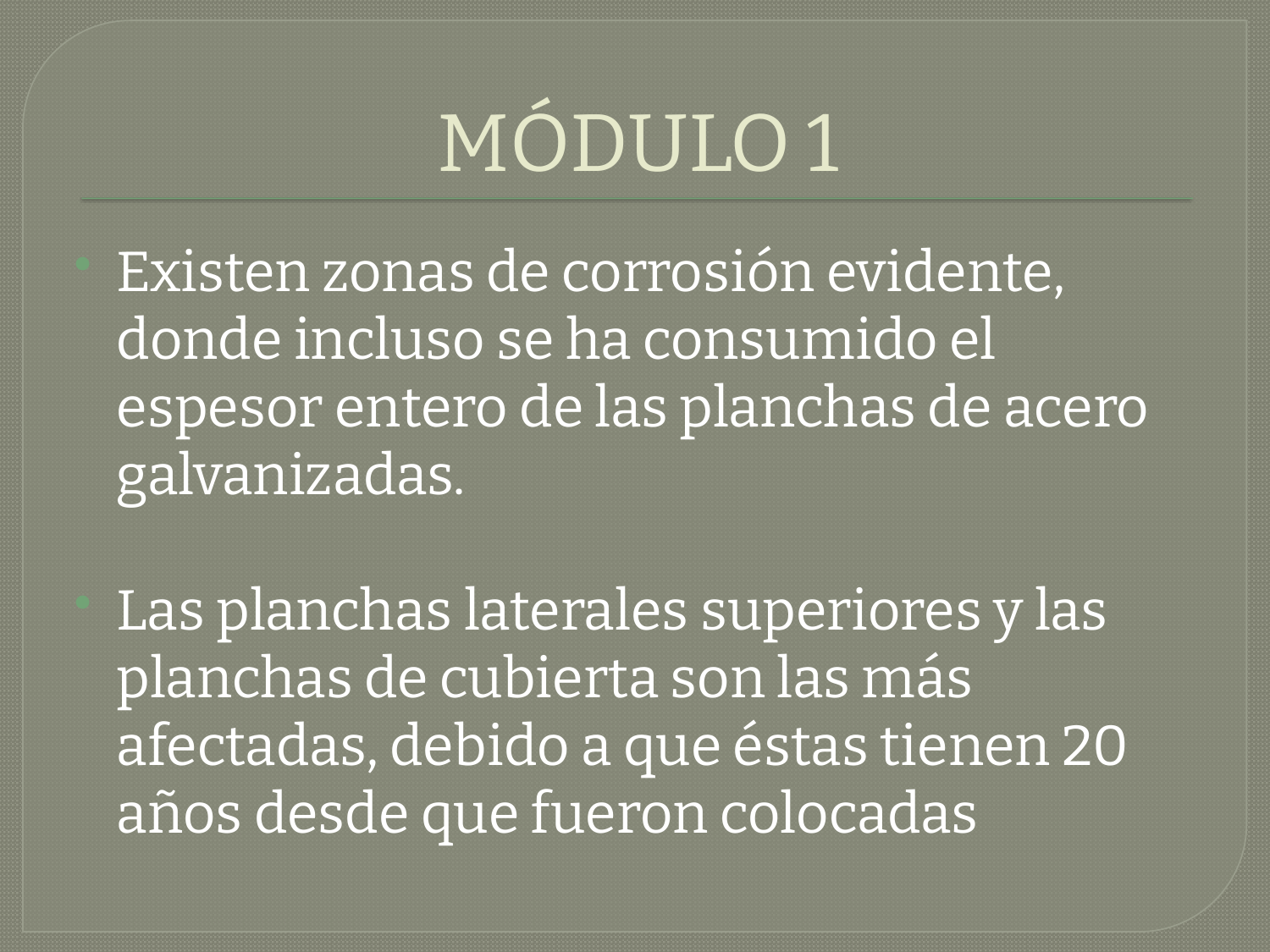

# MÓDULO 1
Existen zonas de corrosión evidente, donde incluso se ha consumido el espesor entero de las planchas de acero galvanizadas.

Las planchas laterales superiores y las planchas de cubierta son las más afectadas, debido a que éstas tienen 20 años desde que fueron colocadas